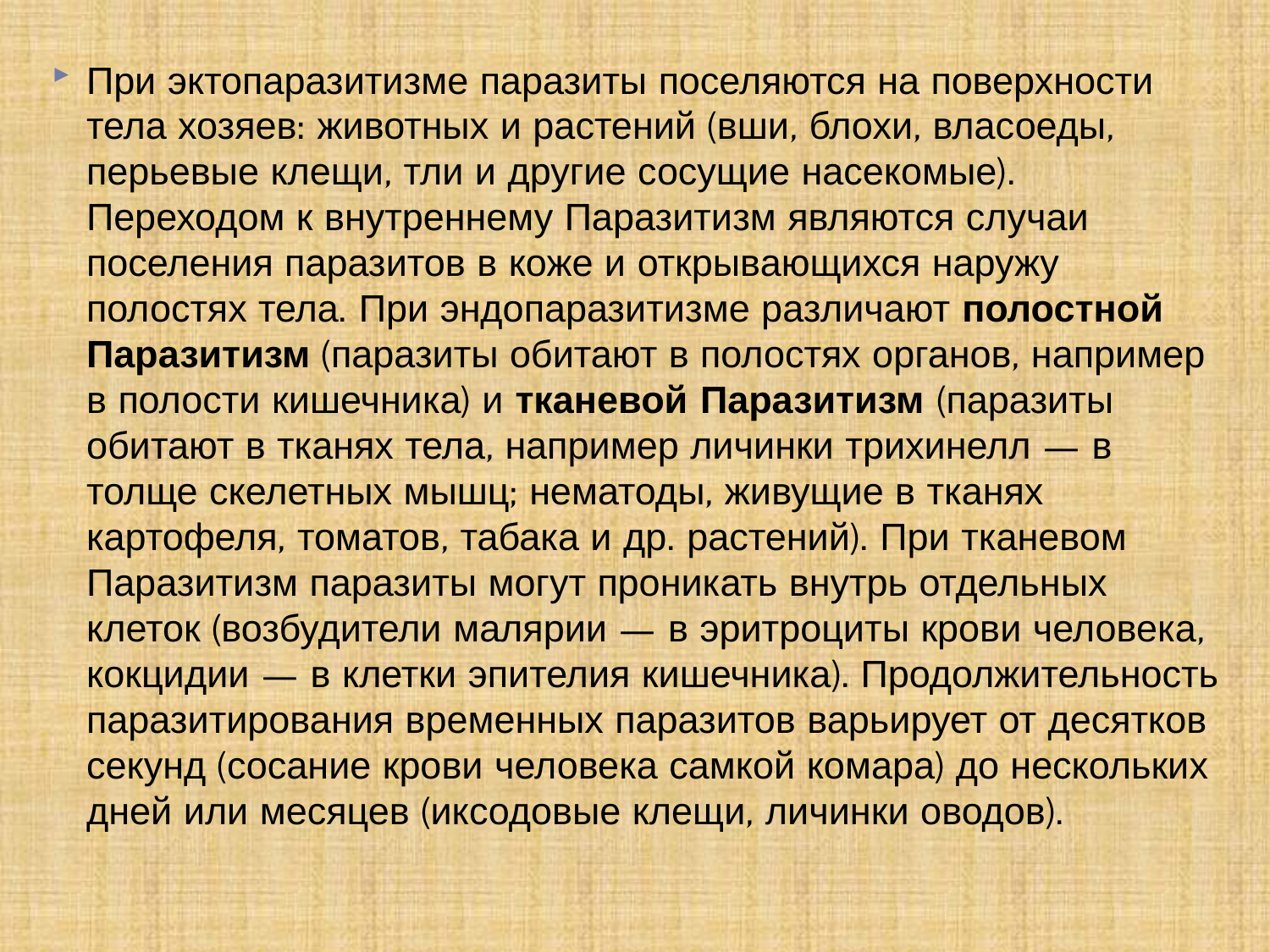

При эктопаразитизме паразиты поселяются на поверхности тела хозяев: животных и растений (вши, блохи, власоеды, перьевые клещи, тли и другие сосущие насекомые). Переходом к внутреннему Паразитизм являются случаи поселения паразитов в коже и открывающихся наружу полостях тела. При эндопаразитизме различают полостной Паразитизм (паразиты обитают в полостях органов, например в полости кишечника) и тканевой Паразитизм (паразиты обитают в тканях тела, например личинки трихинелл — в толще скелетных мышц; нематоды, живущие в тканях картофеля, томатов, табака и др. растений). При тканевом Паразитизм паразиты могут проникать внутрь отдельных клеток (возбудители малярии — в эритроциты крови человека, кокцидии — в клетки эпителия кишечника). Продолжительность паразитирования временных паразитов варьирует от десятков секунд (сосание крови человека самкой комара) до нескольких дней или месяцев (иксодовые клещи, личинки оводов).